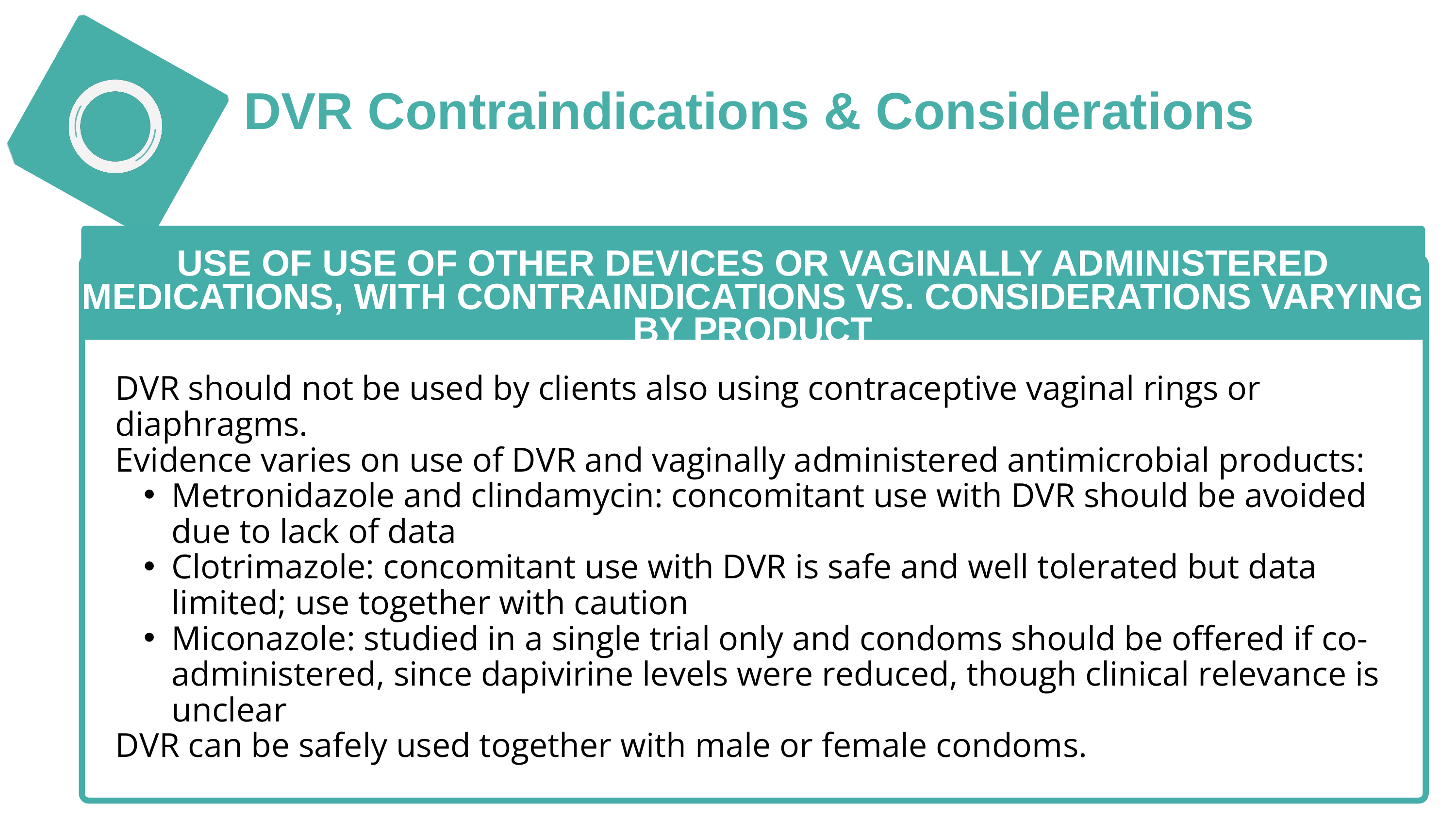

DVR Contraindications & Considerations

USE OF USE OF OTHER DEVICES OR VAGINALLY ADMINISTERED MEDICATIONS, WITH CONTRAINDICATIONS VS. CONSIDERATIONS VARYING BY PRODUCT

DVR should not be used by clients also using contraceptive vaginal rings or diaphragms.
Evidence varies on use of DVR and vaginally administered antimicrobial products:
Metronidazole and clindamycin: concomitant use with DVR should be avoided due to lack of data
Clotrimazole: concomitant use with DVR is safe and well tolerated but data limited; use together with caution
Miconazole: studied in a single trial only and condoms should be offered if co-administered, since dapivirine levels were reduced, though clinical relevance is unclear
DVR can be safely used together with male or female condoms.